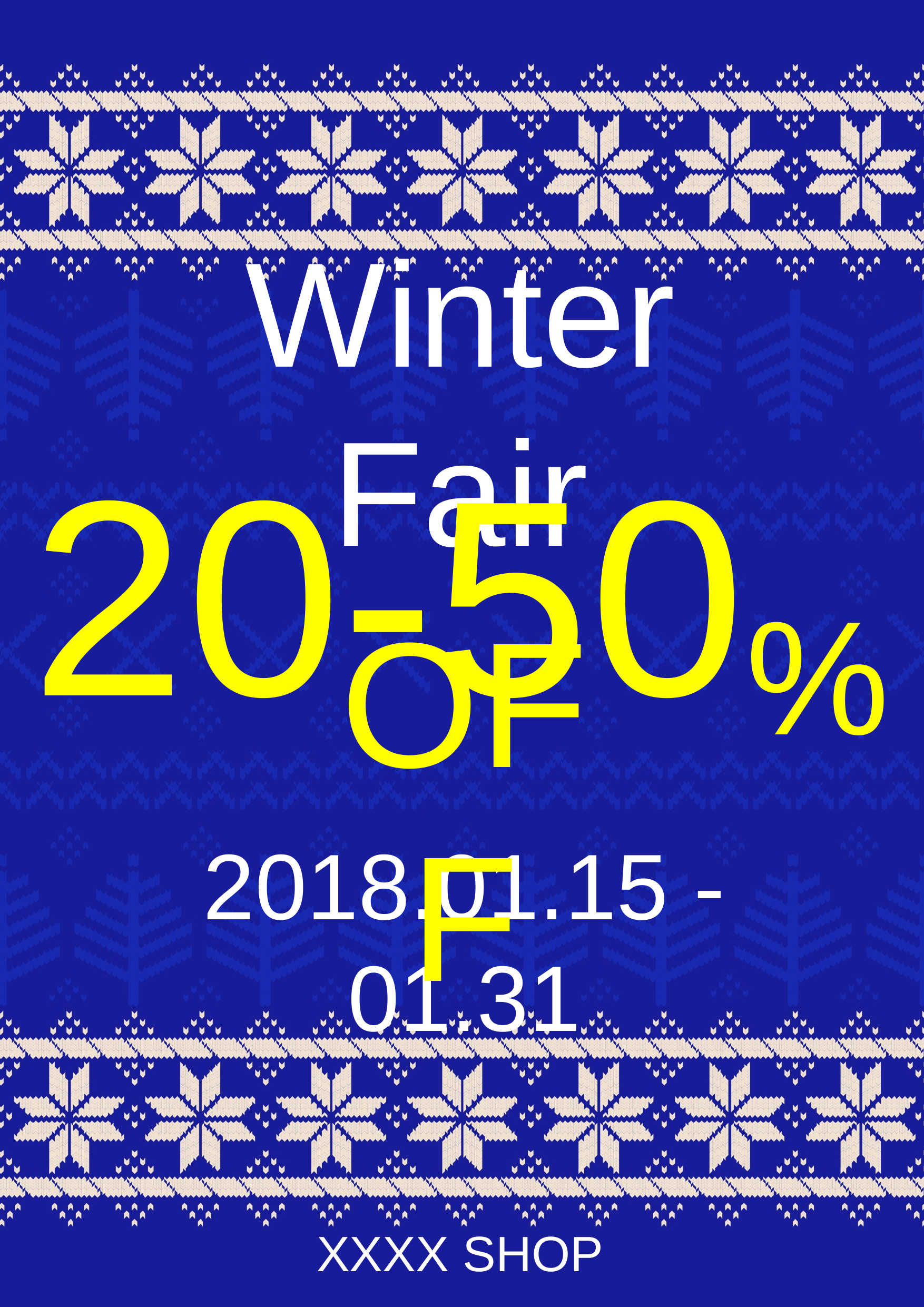

Winter Fair
20-50%
OFF
2018.01.15 - 01.31
XXXX SHOP